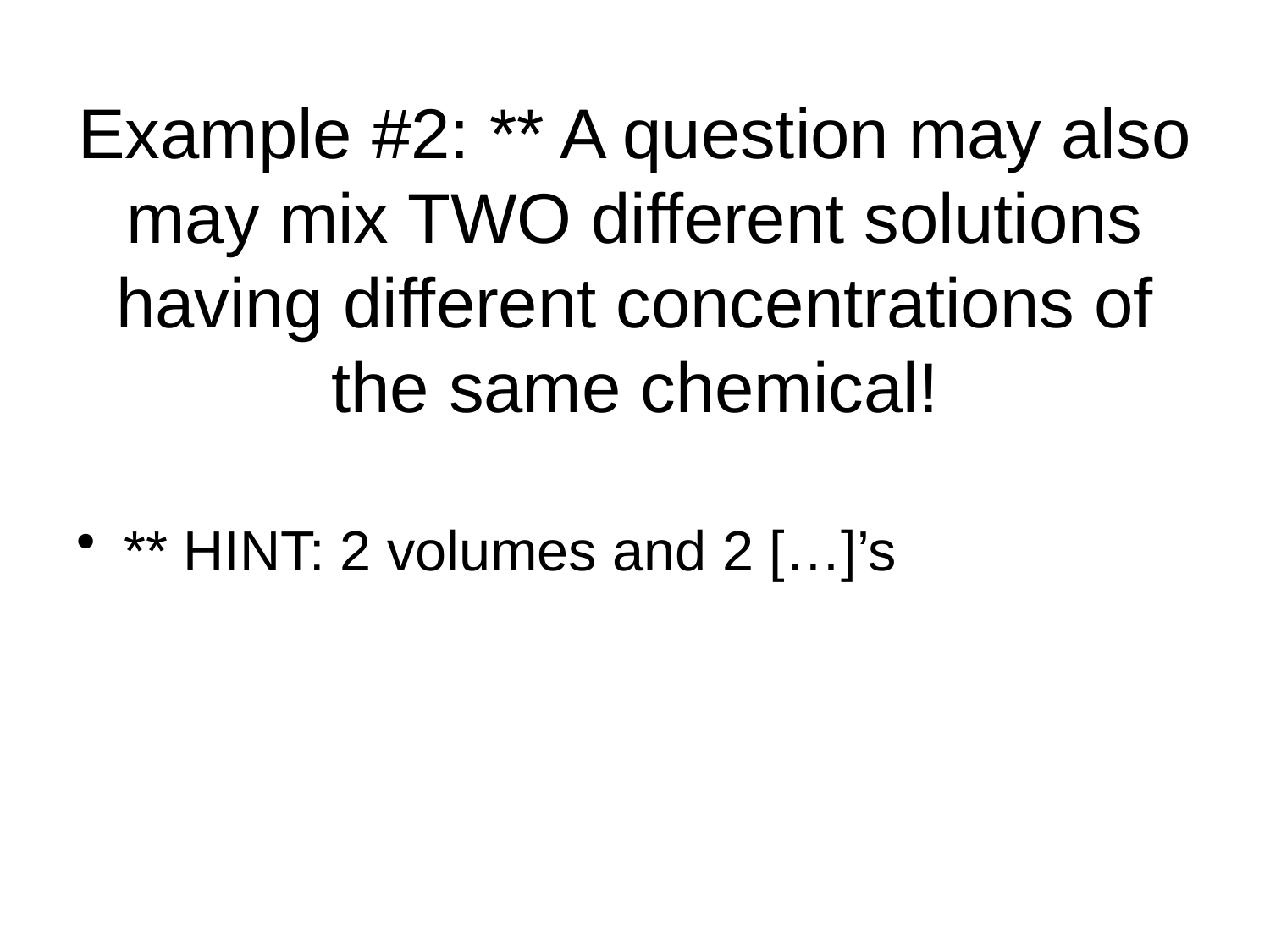

# Example #2: ** A question may also may mix TWO different solutions having different concentrations of the same chemical!
** HINT: 2 volumes and 2 […]’s